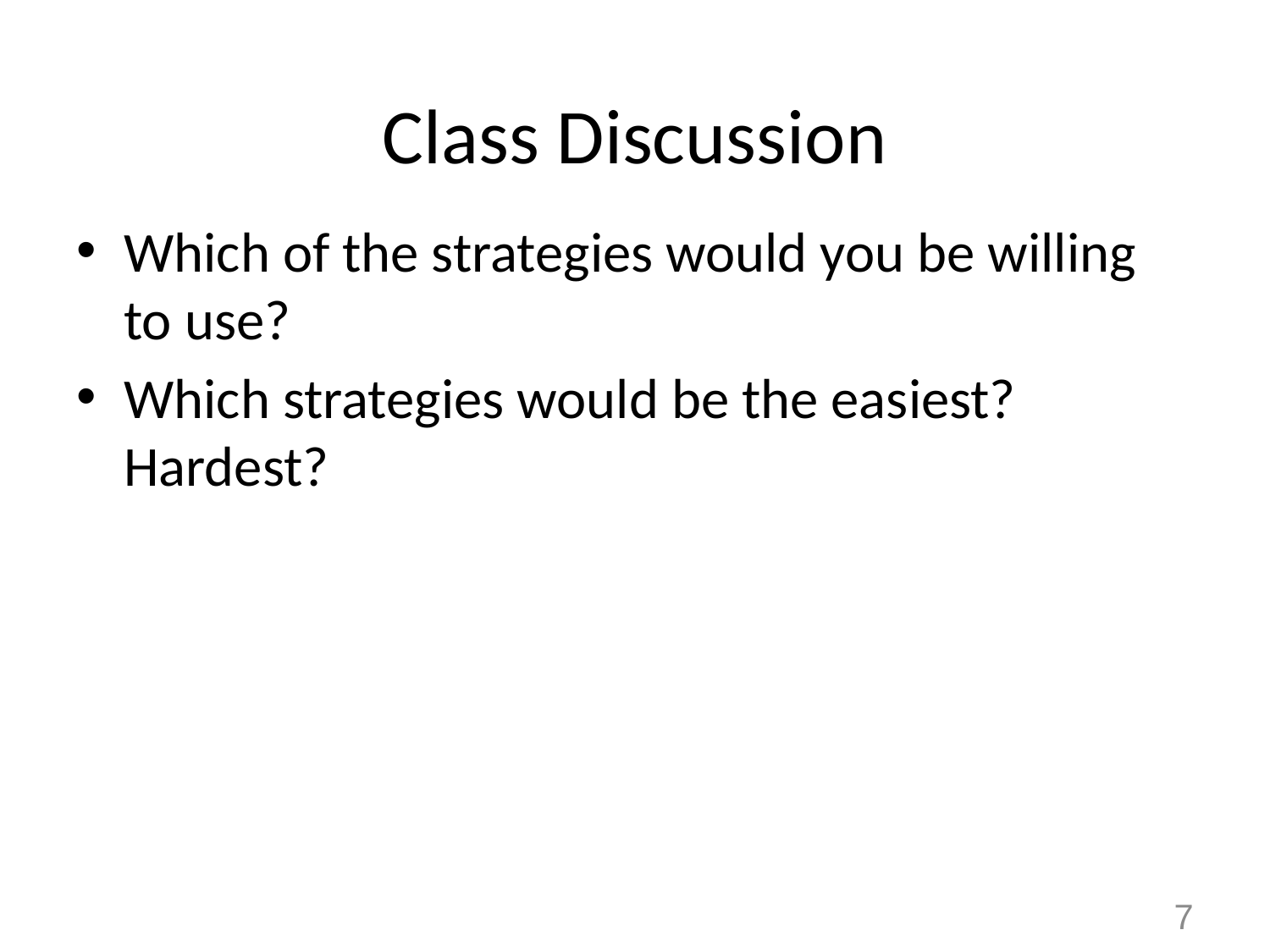

# Class Discussion
Which of the strategies would you be willing to use?
Which strategies would be the easiest? Hardest?
7